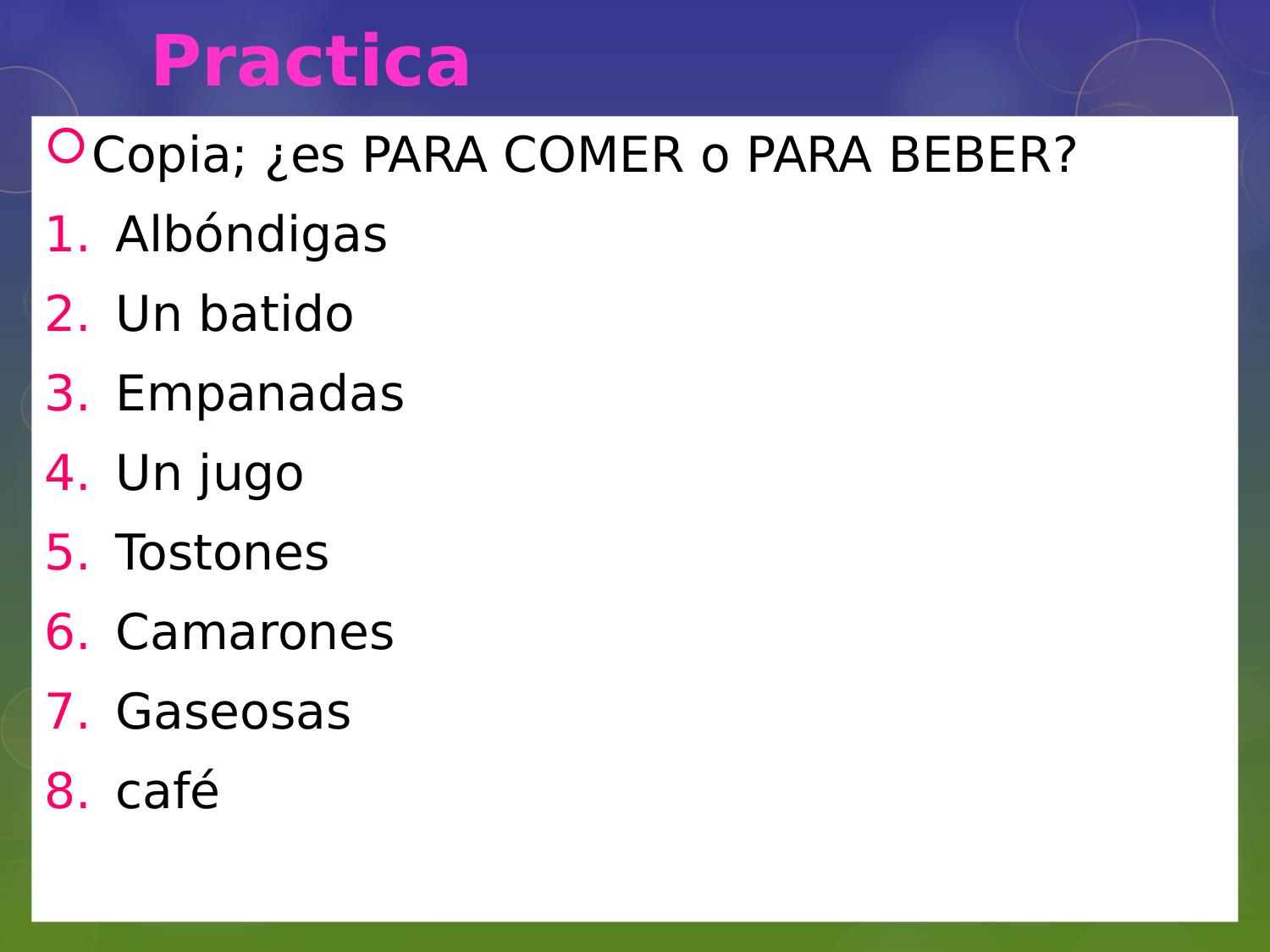

Practica
Copia; ¿es PARA COMER o PARA BEBER?
Albóndigas
Un batido
Empanadas
Un jugo
Tostones
Camarones
Gaseosas
café